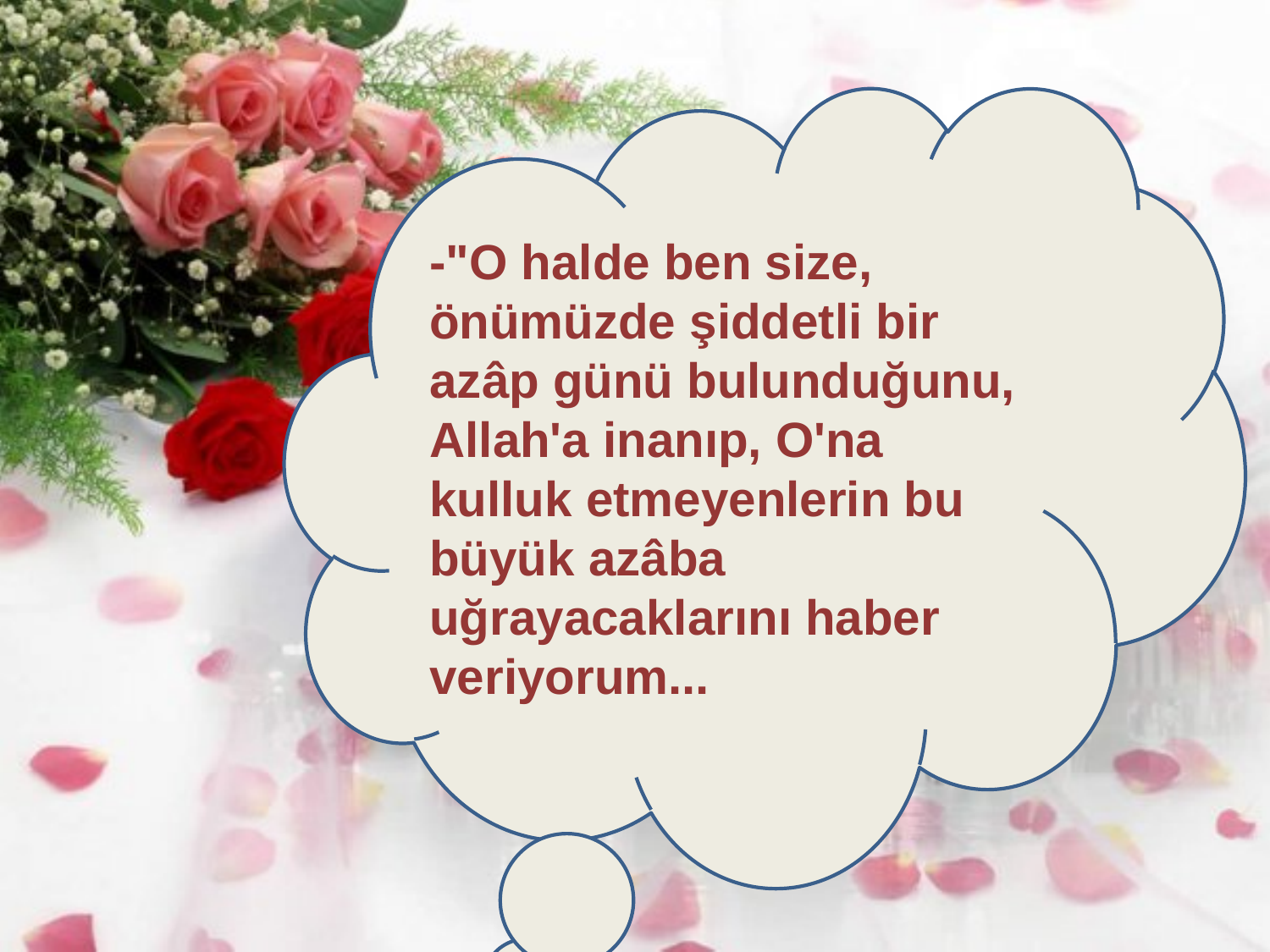

-"O halde ben size, önümüzde şiddetli bir azâp günü bulunduğunu, Allah'a inanıp, O'na kulluk etmeyenlerin bu büyük azâba uğrayacaklarını haber veriyorum...